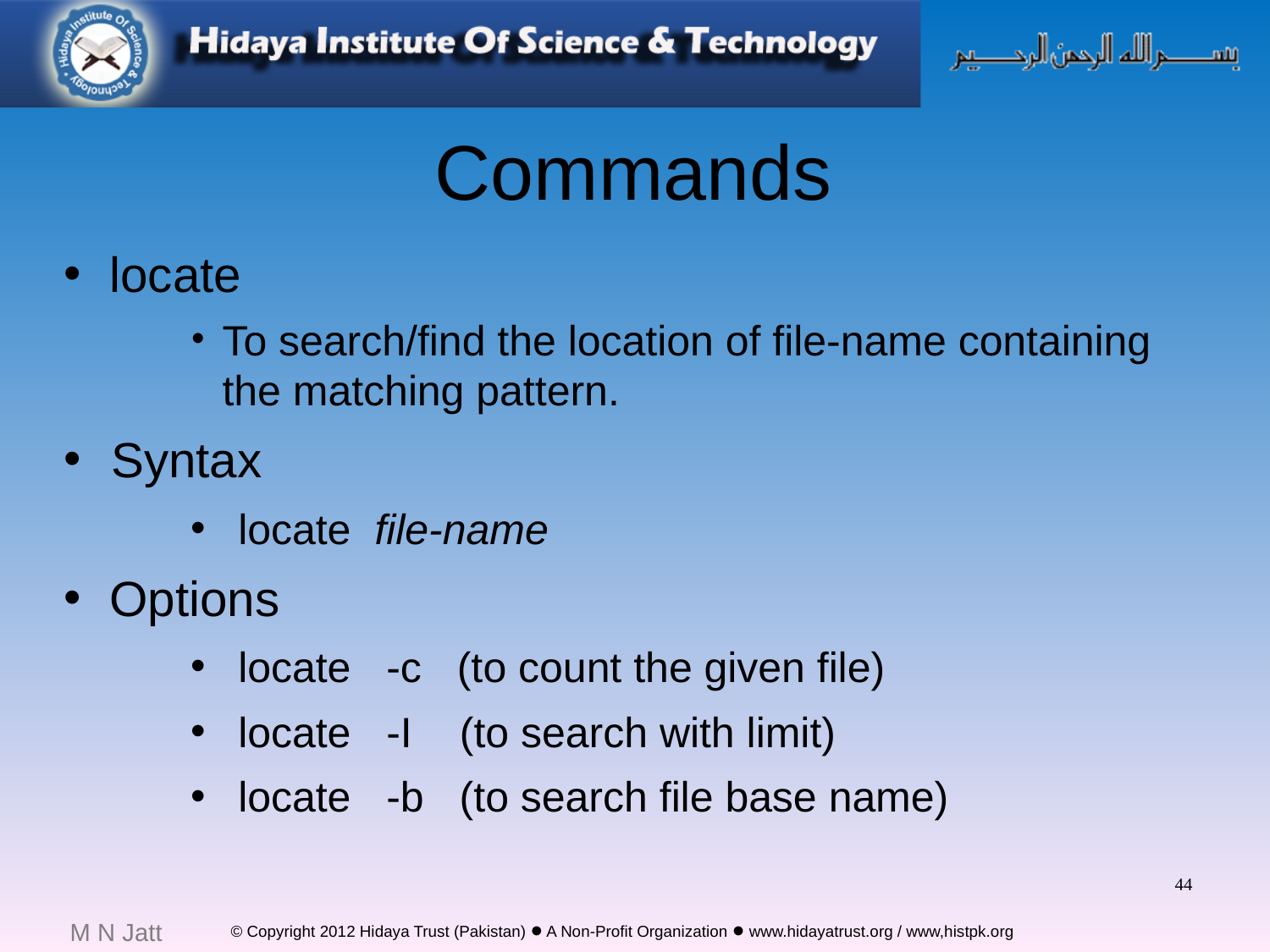

# Commands
locate
To search/find the location of file-name containing the matching pattern.
Syntax
locate  file-name
Options
locate   -c   (to count the given file)
locate   -I    (to search with limit)
locate   -b   (to search file base name)

44